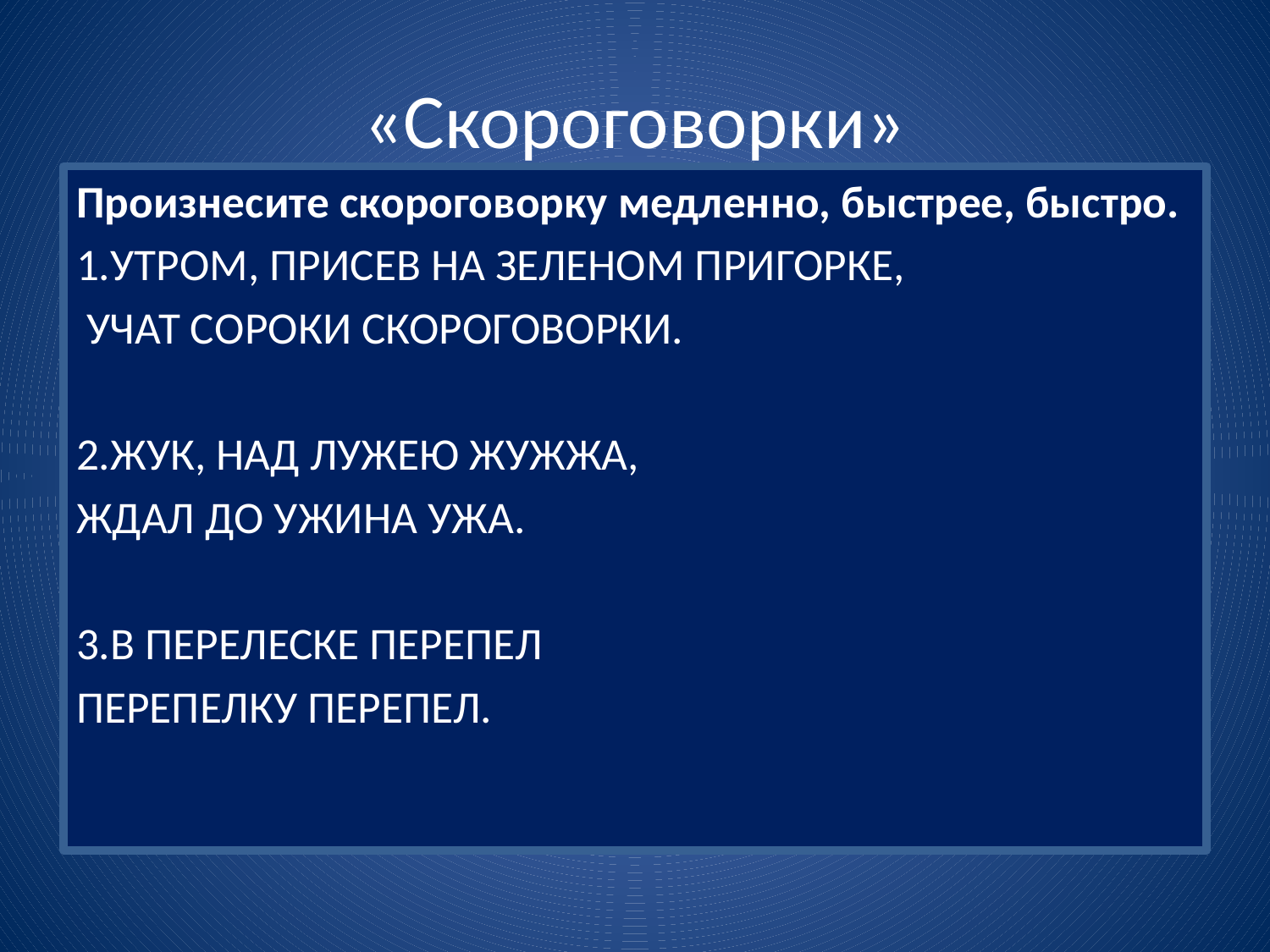

# «Скороговорки»
Произнесите скороговорку медленно, быстрее, быстро.
1.УТРОМ, ПРИСЕВ НА ЗЕЛЕНОМ ПРИГОРКЕ,
 УЧАТ СОРОКИ СКОРОГОВОРКИ.

2.ЖУК, НАД ЛУЖЕЮ ЖУЖЖА,
ЖДАЛ ДО УЖИНА УЖА.

3.В ПЕРЕЛЕСКЕ ПЕРЕПЕЛ
ПЕРЕПЕЛКУ ПЕРЕПЕЛ.